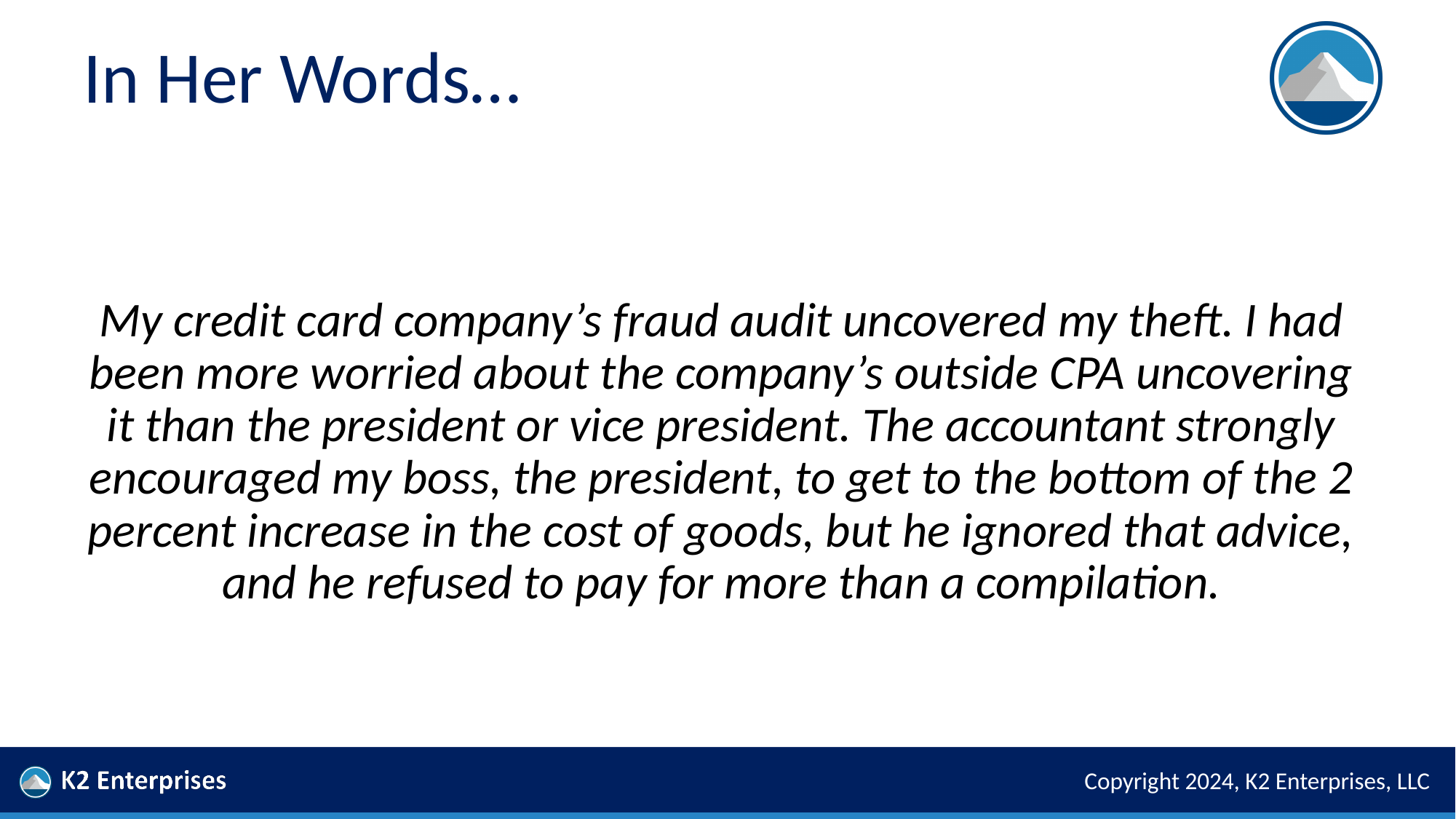

# In Her Words…
My credit card company’s fraud audit uncovered my theft. I had been more worried about the company’s outside CPA uncovering it than the president or vice president. The accountant strongly encouraged my boss, the president, to get to the bottom of the 2 percent increase in the cost of goods, but he ignored that advice, and he refused to pay for more than a compilation.